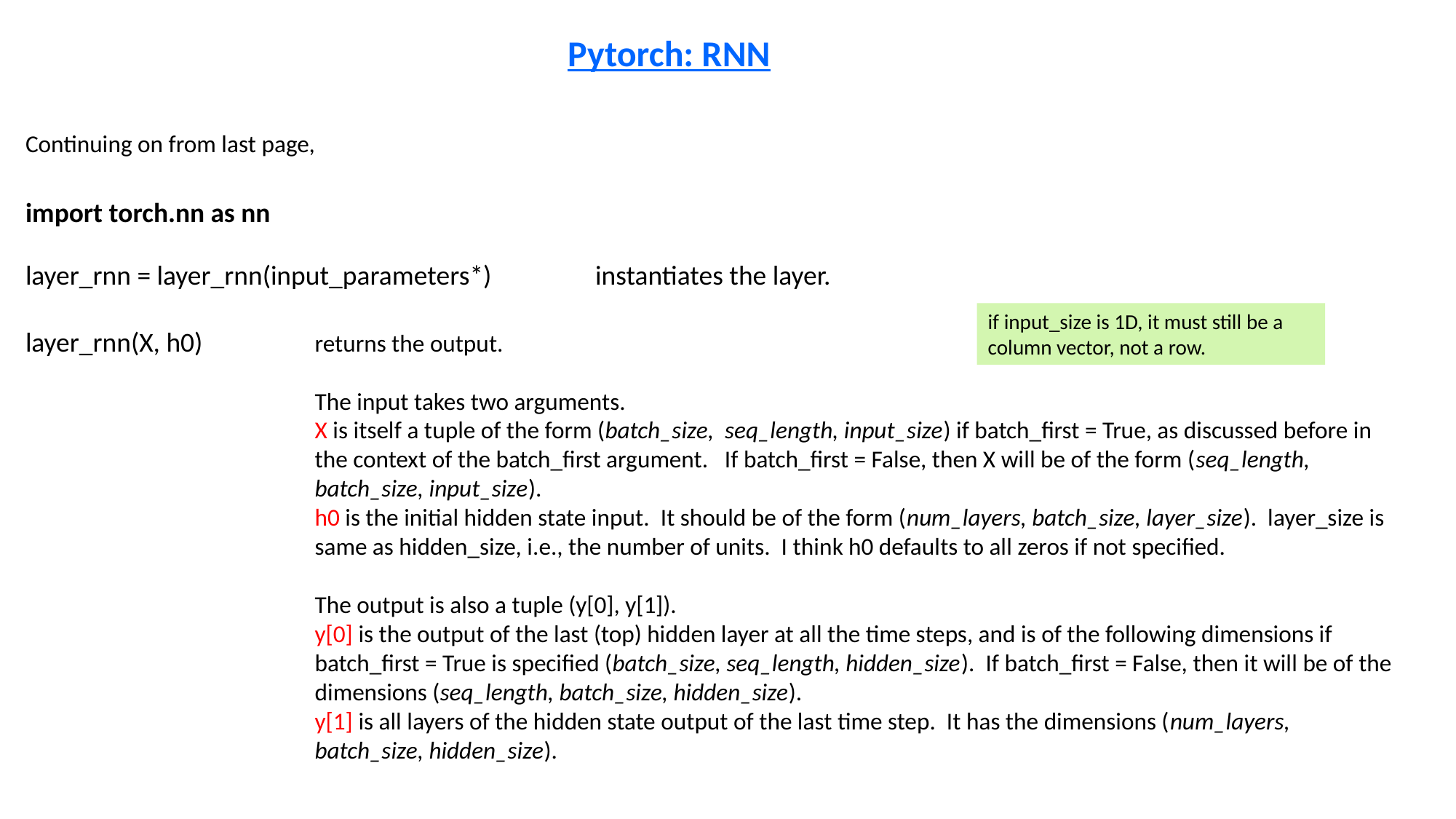

Pytorch: RNN
Continuing on from last page,
import torch.nn as nn
layer_rnn = layer_rnn(input_parameters*)
instantiates the layer.
if input_size is 1D, it must still be a  column vector, not a row.
layer_rnn(X, h0)
returns the output.

The input takes two arguments.
X is itself a tuple of the form (batch_size,  seq_length, input_size) if batch_first = True, as discussed before in the context of the batch_first argument.   If batch_first = False, then X will be of the form (seq_length, batch_size, input_size).
h0 is the initial hidden state input.  It should be of the form (num_layers, batch_size, layer_size).  layer_size is same as hidden_size, i.e., the number of units.  I think h0 defaults to all zeros if not specified.

The output is also a tuple (y[0], y[1]).
y[0] is the output of the last (top) hidden layer at all the time steps, and is of the following dimensions if batch_first = True is specified (batch_size, seq_length, hidden_size).  If batch_first = False, then it will be of the dimensions (seq_length, batch_size, hidden_size).
y[1] is all layers of the hidden state output of the last time step.  It has the dimensions (num_layers, batch_size, hidden_size).